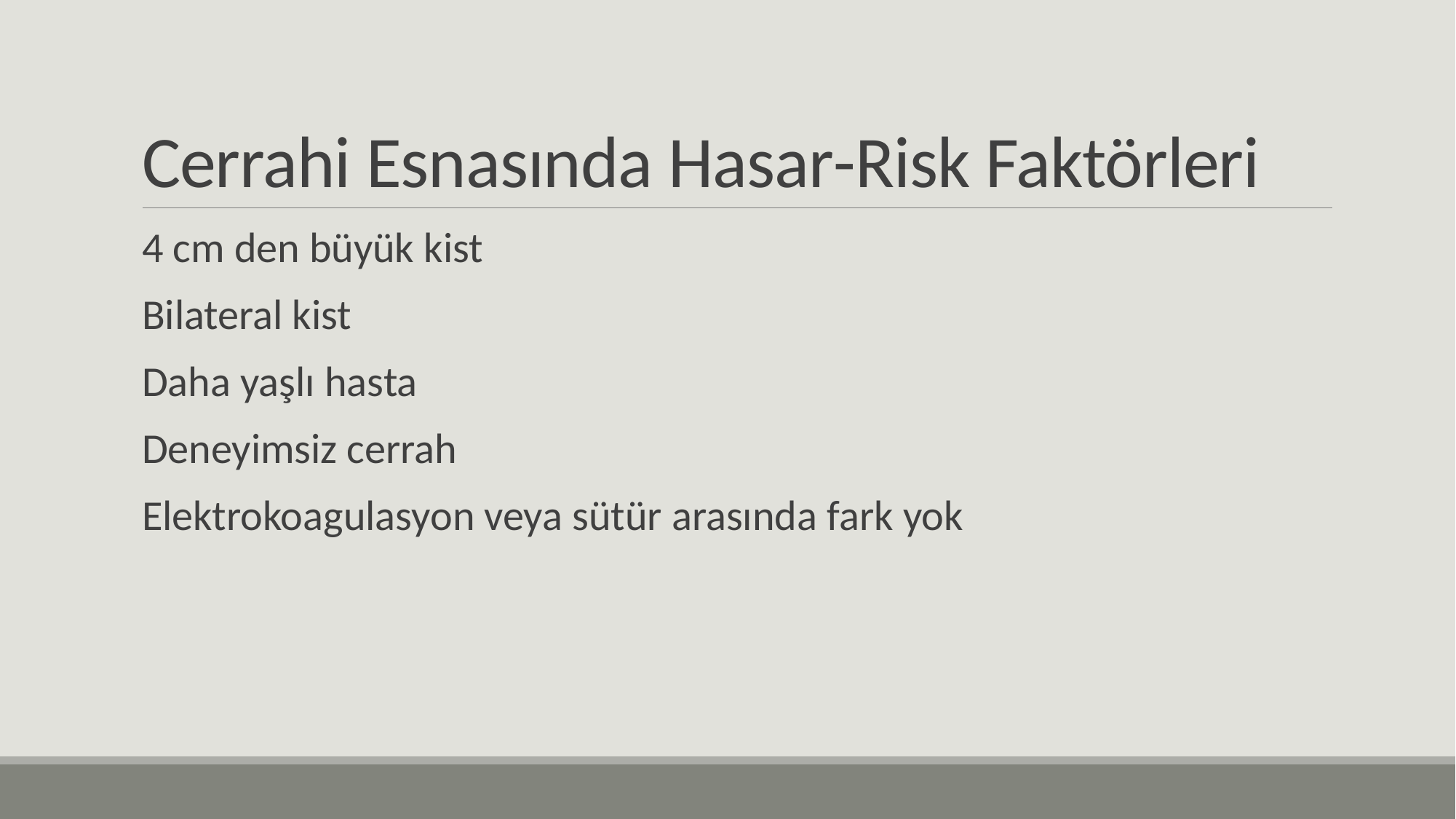

# Cerrahi Esnasında Hasar-Risk Faktörleri
4 cm den büyük kist
Bilateral kist
Daha yaşlı hasta
Deneyimsiz cerrah
Elektrokoagulasyon veya sütür arasında fark yok